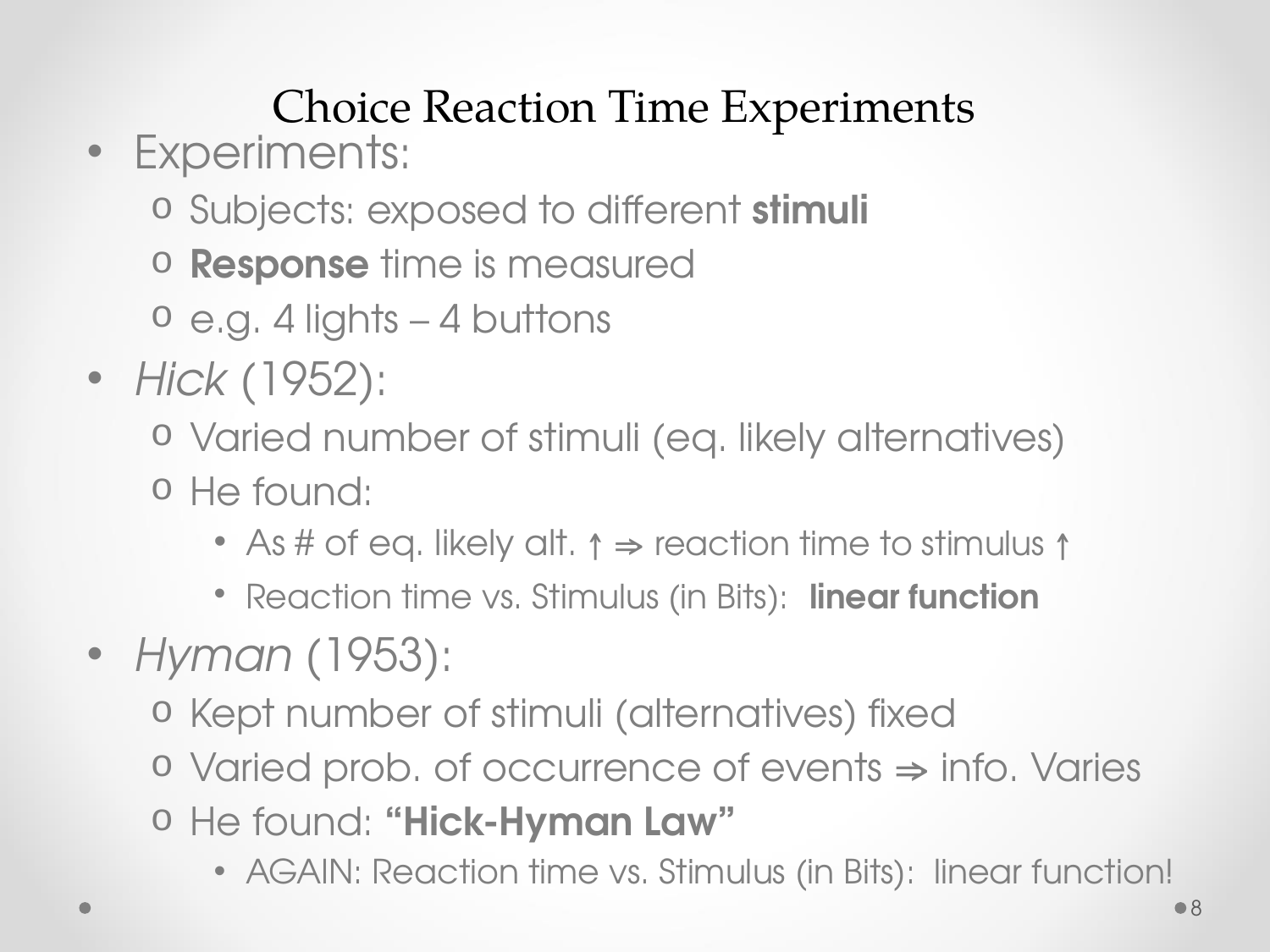

# Choice Reaction Time Experiments

Experiments:
Subjects: exposed to different stimuli
Response time is measured
e.g. 4 lights – 4 buttons
Hick (1952):
Varied number of stimuli (eq. likely alternatives)
He found:
As # of eq. likely alt. ↑ ⇒ reaction time to stimulus ↑
Reaction time vs. Stimulus (in Bits):  linear function
Hyman (1953):
Kept number of stimuli (alternatives) fixed
Varied prob. of occurrence of events ⇒ info. Varies
He found: “Hick-Hyman Law”
AGAIN: Reaction time vs. Stimulus (in Bits):  linear function!
8